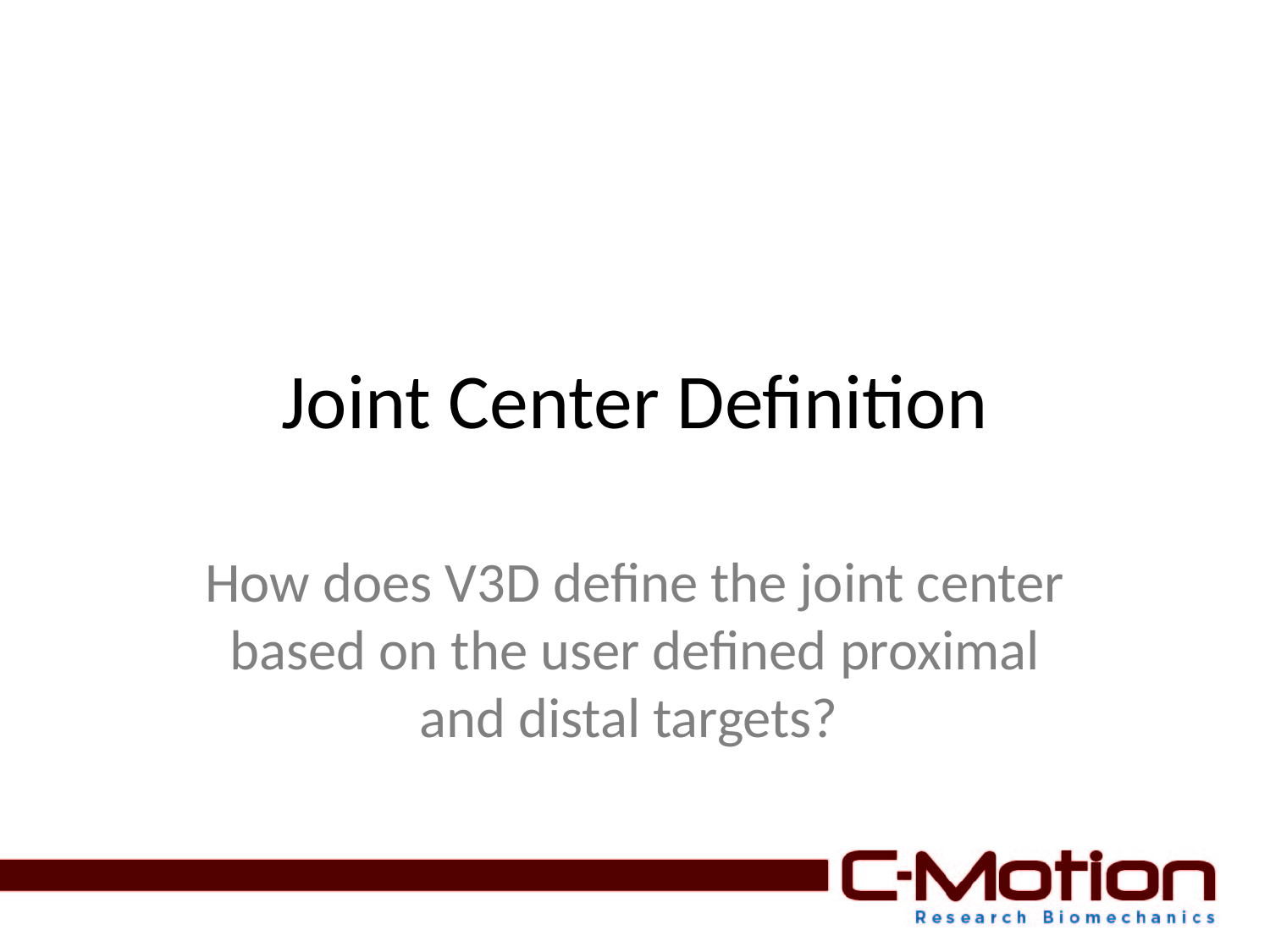

# Joint Center Definition
How does V3D define the joint center based on the user defined proximal and distal targets?